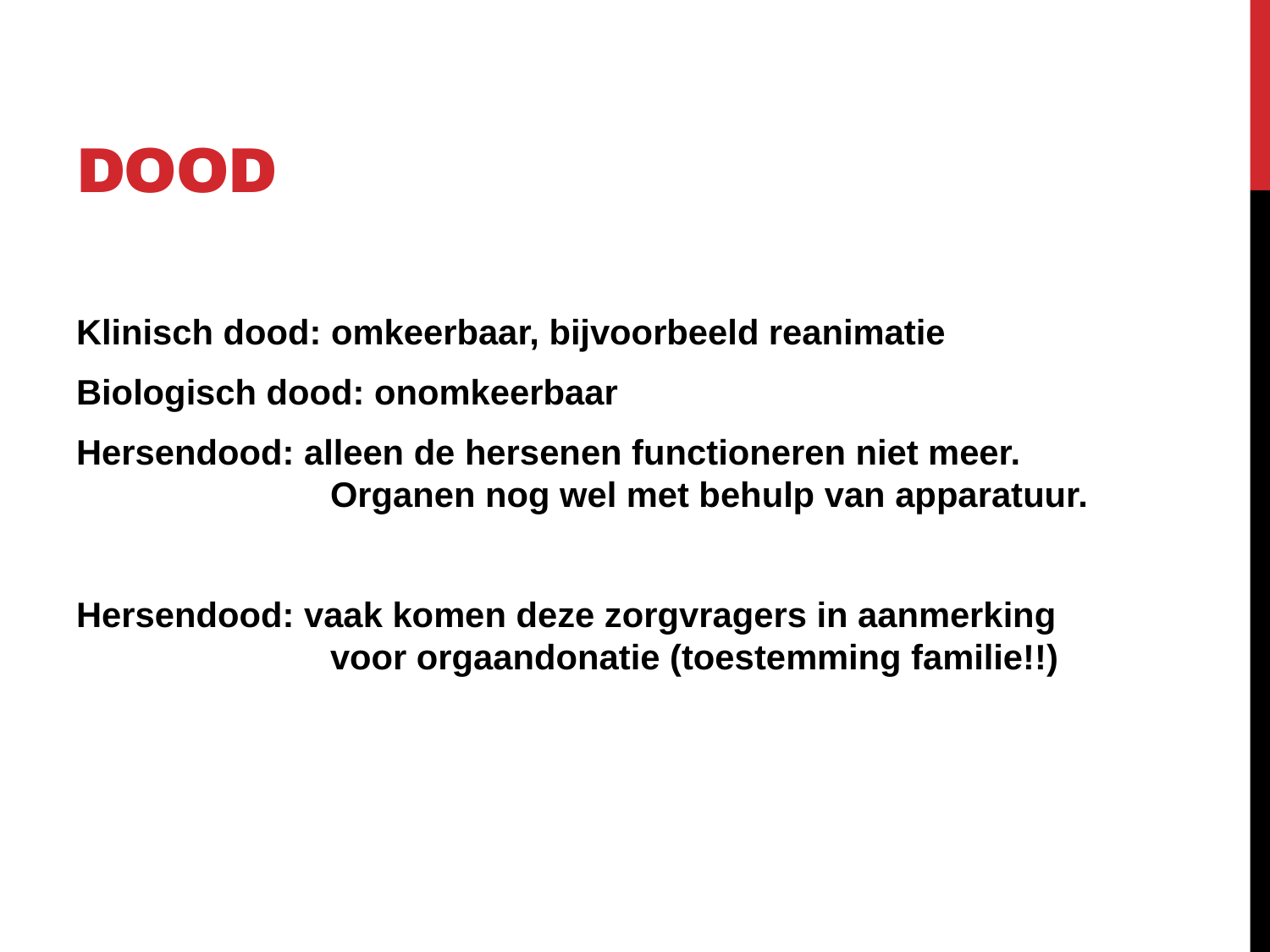

# Dood

Klinisch dood: omkeerbaar, bijvoorbeeld reanimatie
Biologisch dood: onomkeerbaar
Hersendood: alleen de hersenen functioneren niet meer. 			Organen nog wel met behulp van apparatuur.

Hersendood: vaak komen deze zorgvragers in aanmerking 			voor orgaandonatie (toestemming familie!!)